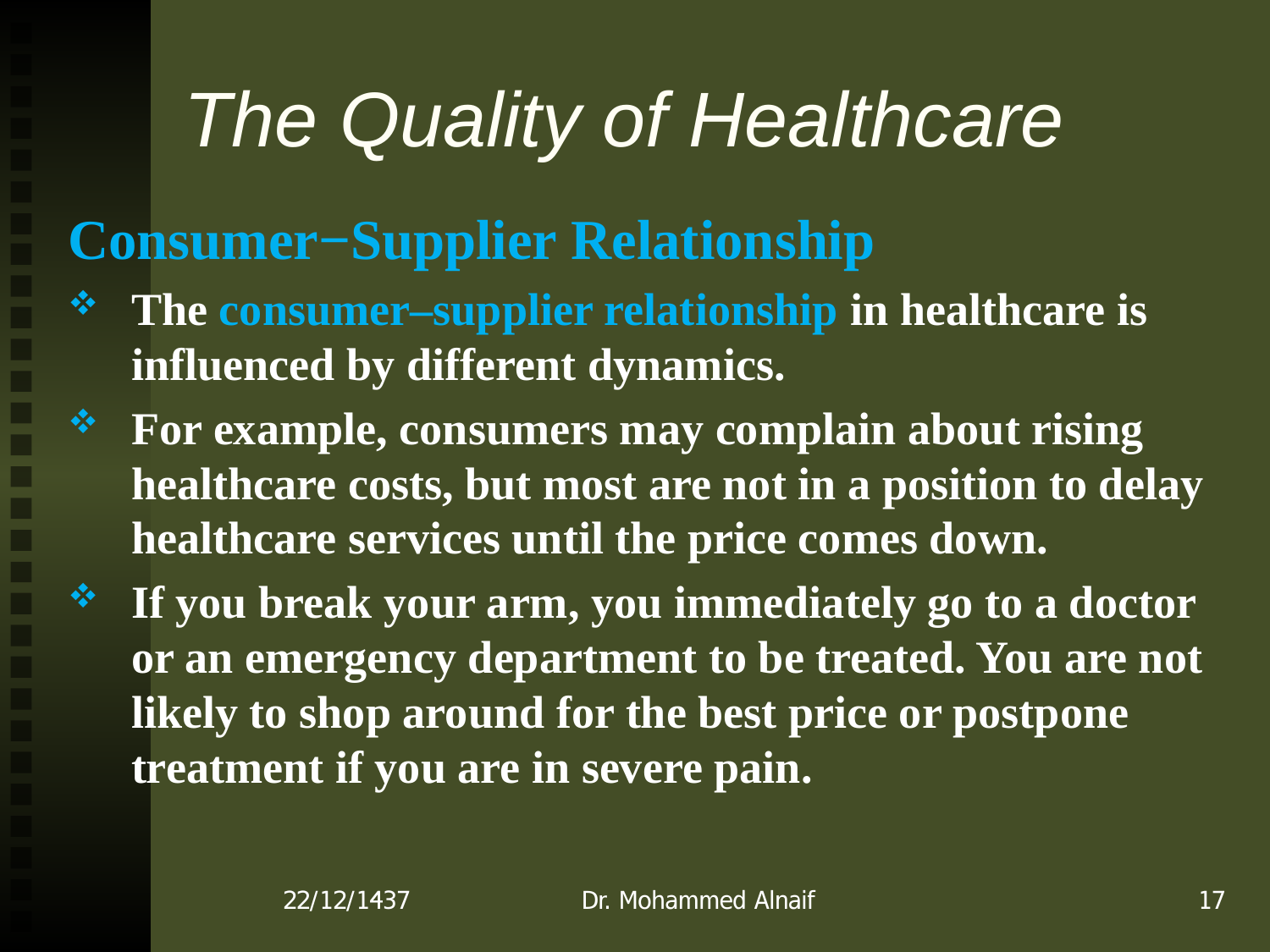

# The Quality of Healthcare
Consumer−Supplier Relationship
The consumer–supplier relationship in healthcare is influenced by different dynamics.
For example, consumers may complain about rising healthcare costs, but most are not in a position to delay healthcare services until the price comes down.
If you break your arm, you immediately go to a doctor or an emergency department to be treated. You are not likely to shop around for the best price or postpone treatment if you are in severe pain.
22/12/1437
Dr. Mohammed Alnaif
17